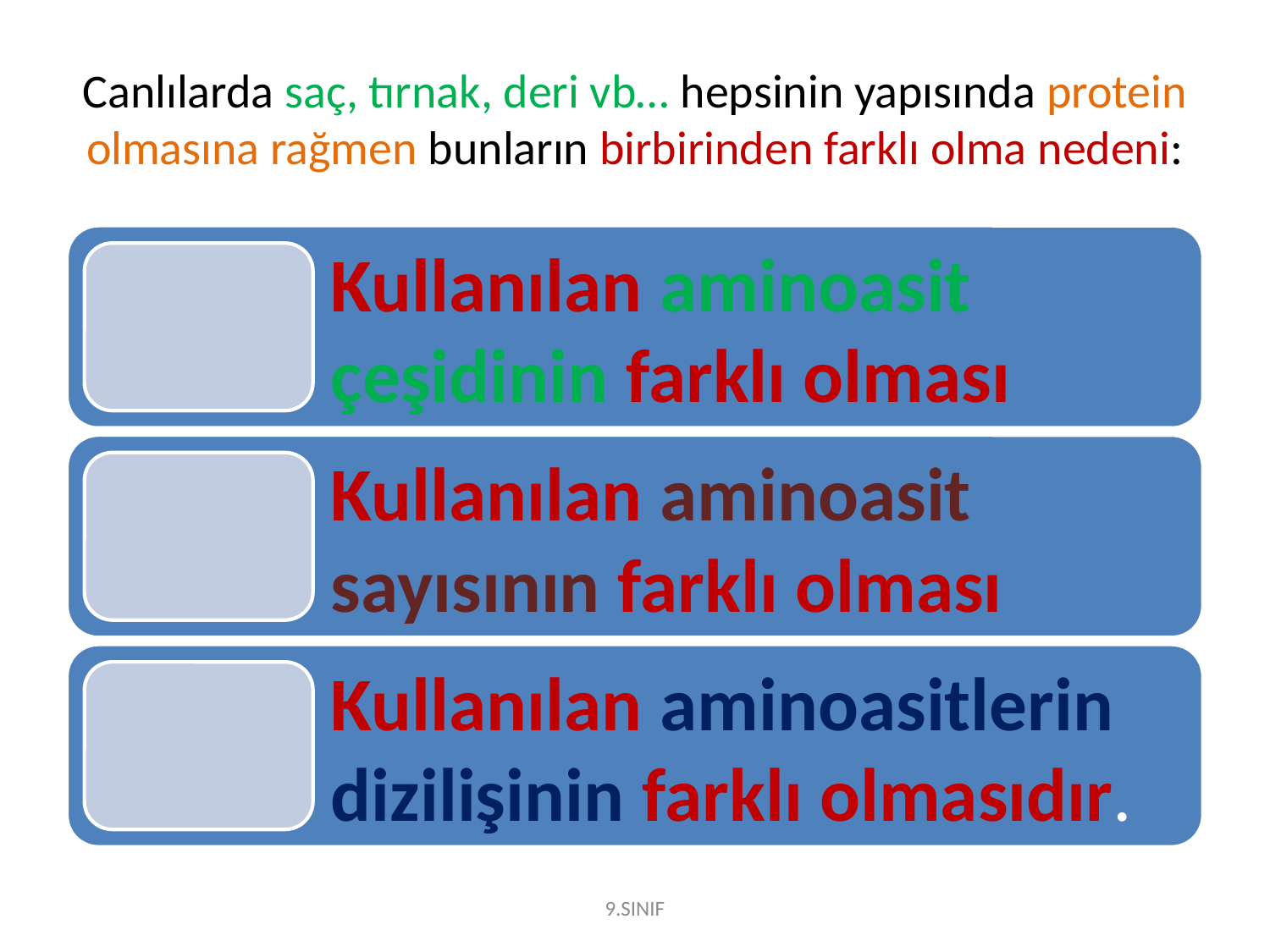

# Canlılarda saç, tırnak, deri vb… hepsinin yapısında protein olmasına rağmen bunların birbirinden farklı olma nedeni:
Kullanılan aminoasit çeşidinin farklı olması
Kullanılan aminoasit sayısının farklı olması
Kullanılan aminoasitlerin dizilişinin farklı olmasıdır.
9.SINIF